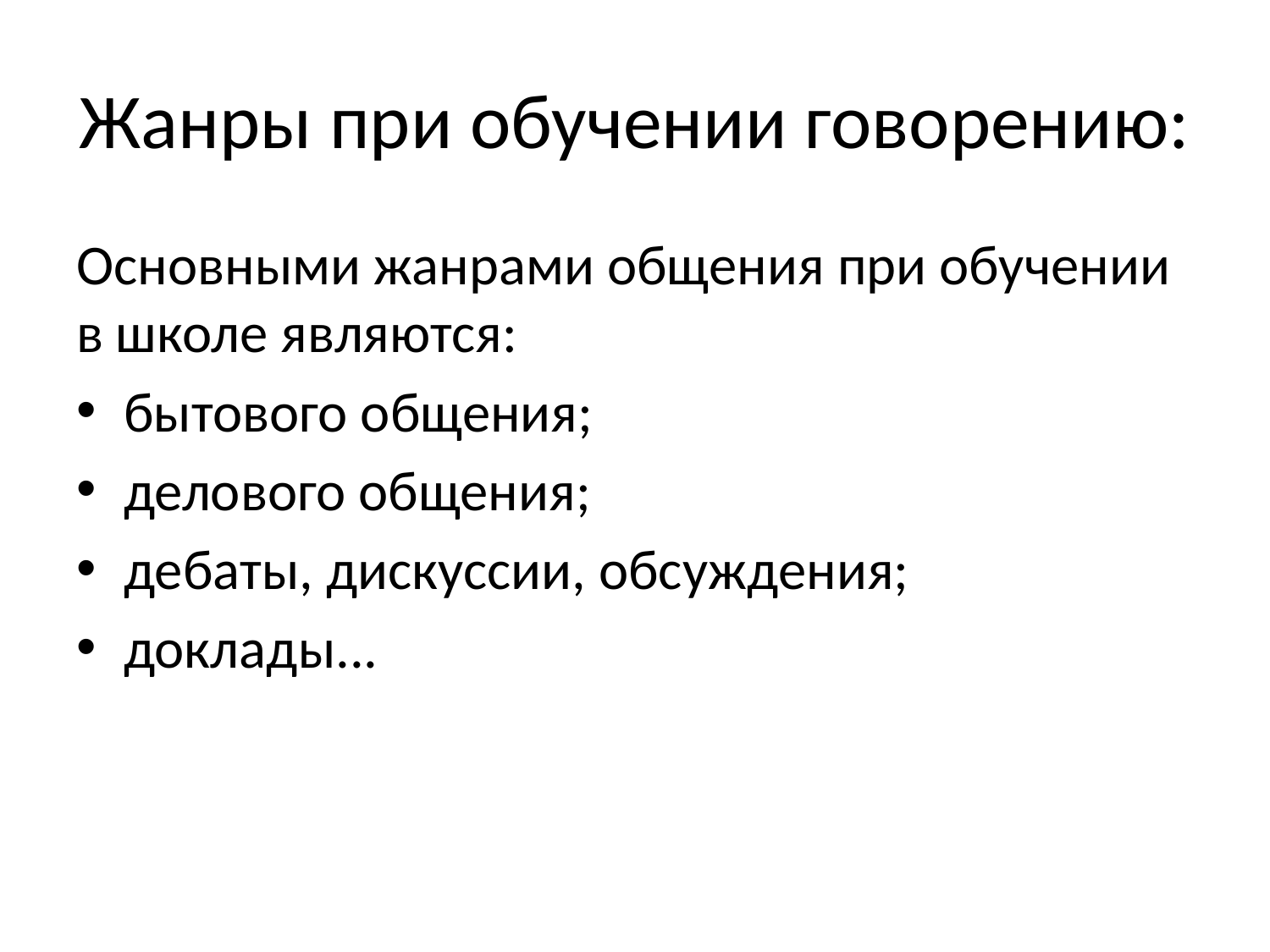

# Жанры при обучении говорению:
Основными жанрами общения при обучении в школе являются:
бытового общения;
делового общения;
дебаты, дискуссии, обсуждения;
доклады...